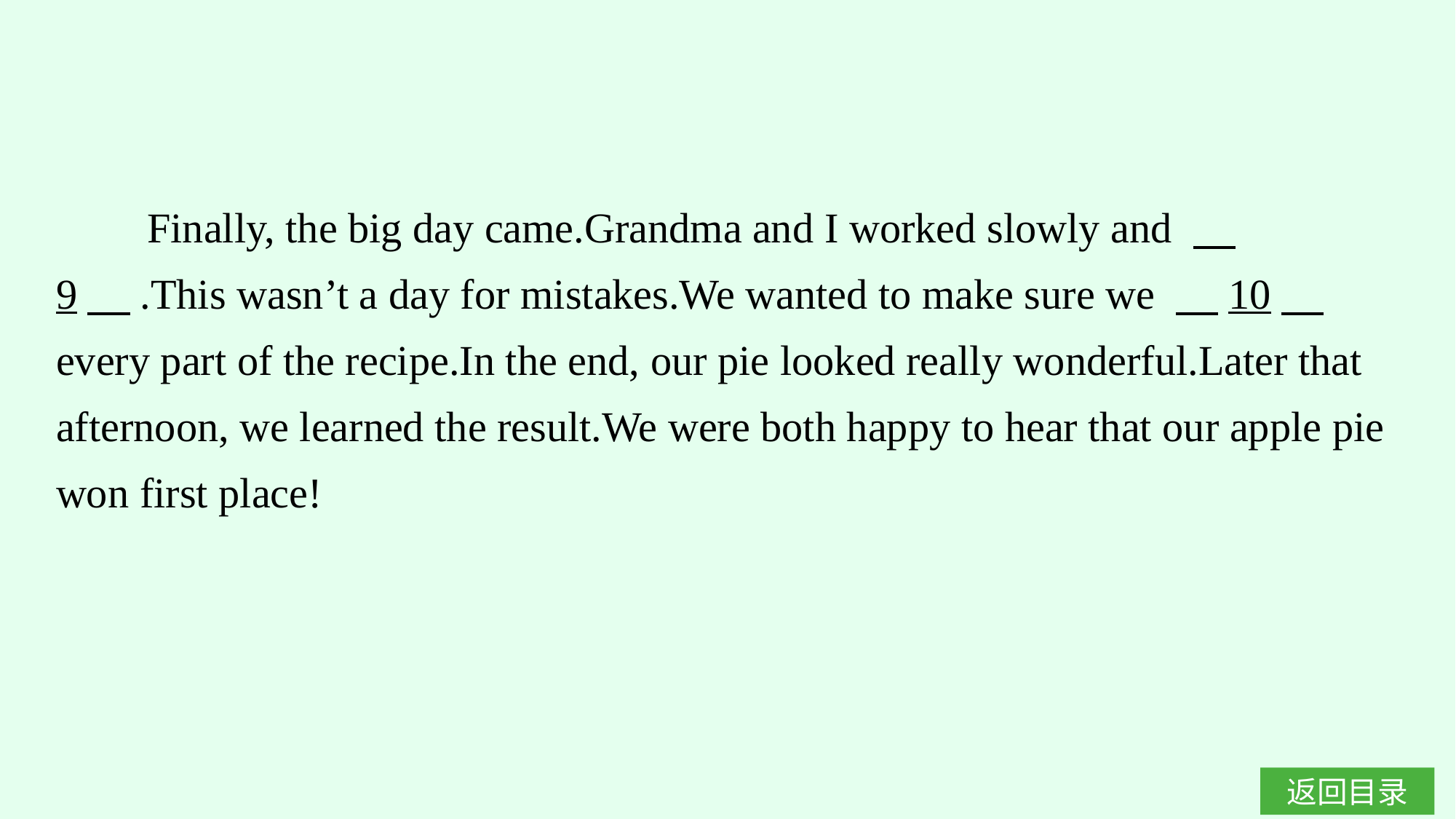

Finally, the big day came.Grandma and I worked slowly and 　9　.This wasn’t a day for mistakes.We wanted to make sure we 　10　 every part of the recipe.In the end, our pie looked really wonderful.Later that afternoon, we learned the result.We were both happy to hear that our apple pie won first place!